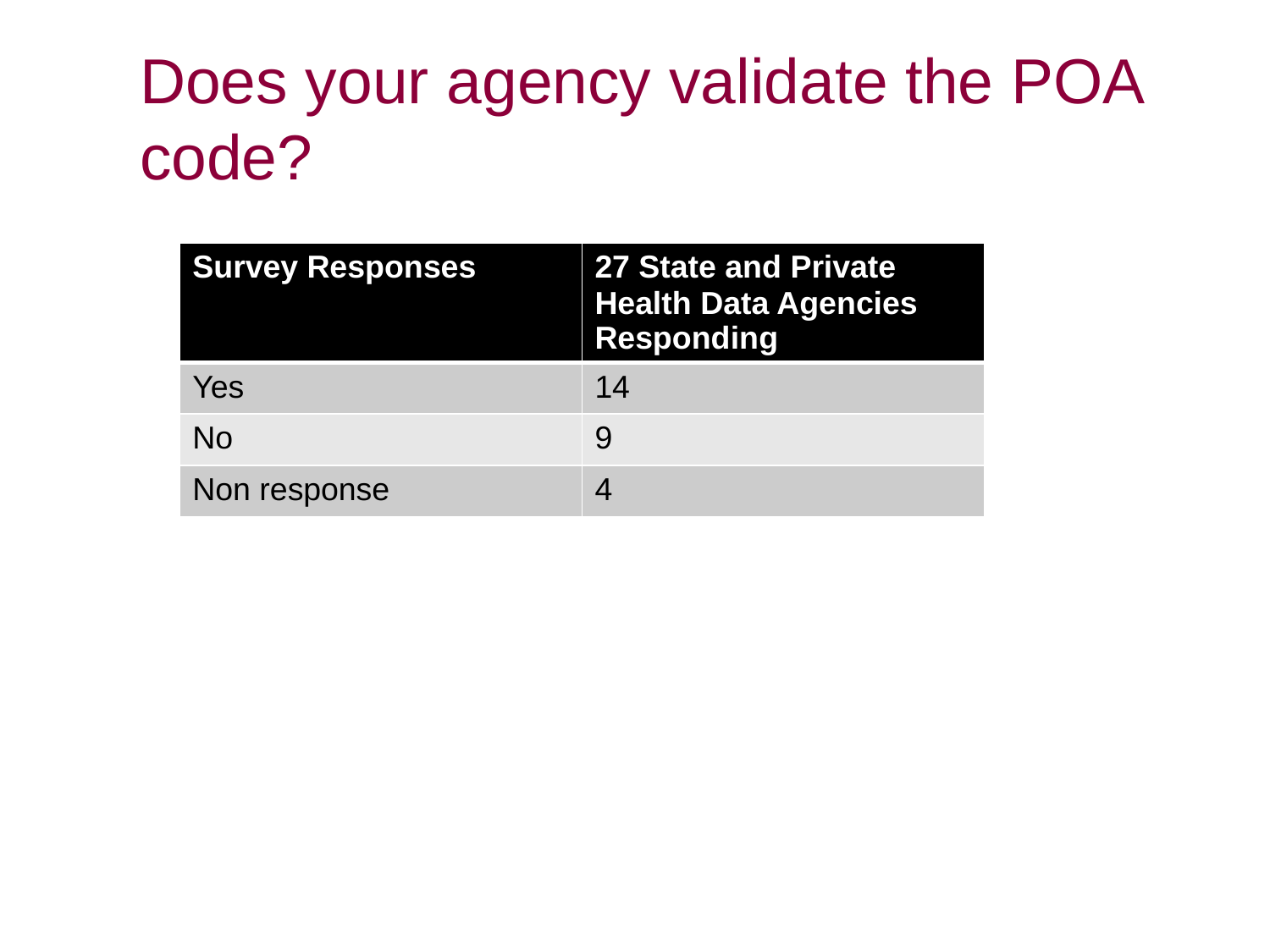

# Does your agency validate the POA code?
| Survey Responses | 27 State and Private Health Data Agencies Responding |
| --- | --- |
| Yes | 14 |
| No | 9 |
| Non response | 4 |